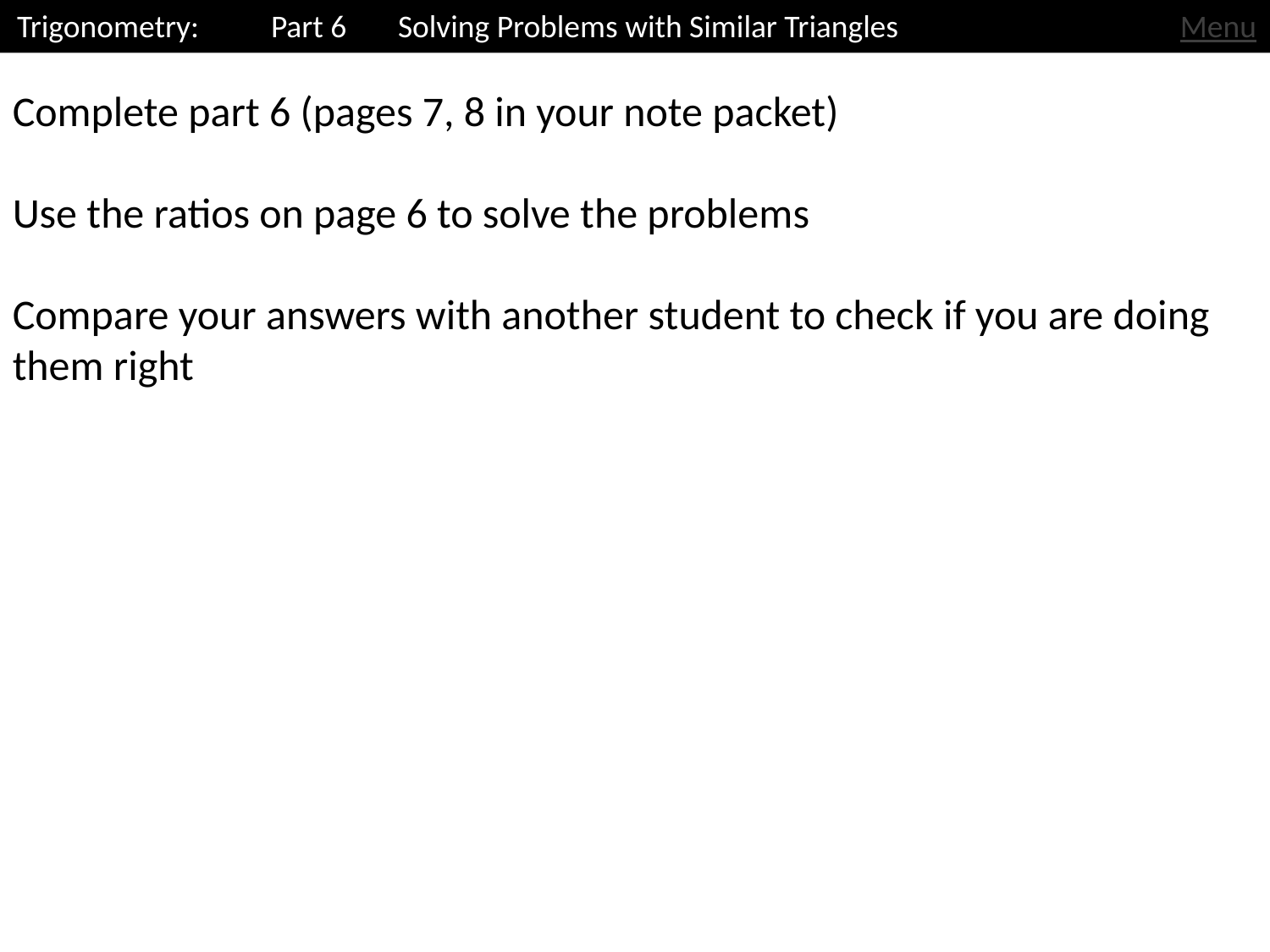

Trigonometry:  	Part 6	Solving Problems with Similar Triangles

Menu
Complete part 6 (pages 7, 8 in your note packet)

Use the ratios on page 6 to solve the problems

Compare your answers with another student to check if you are doing them right